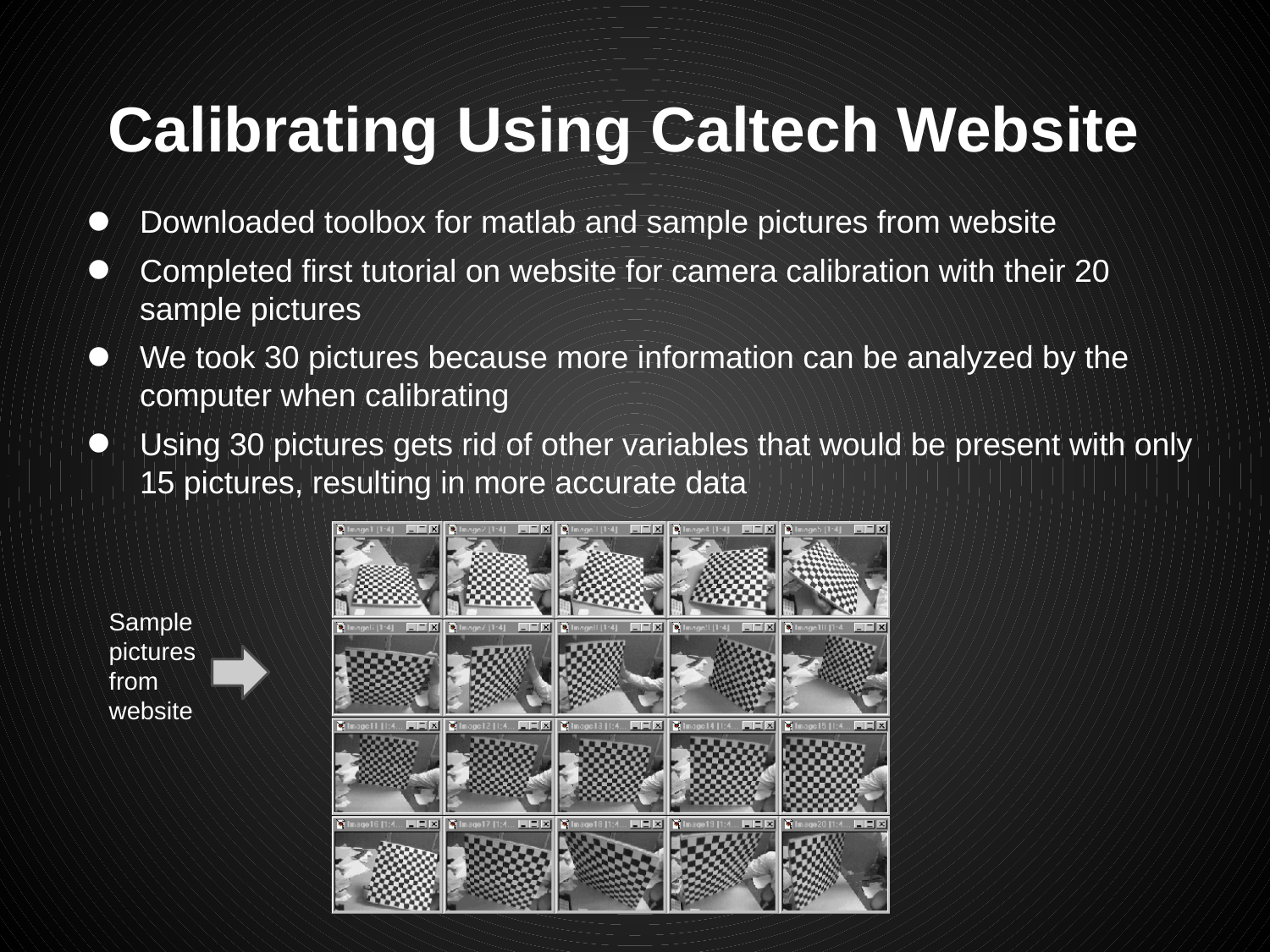

# Calibrating Using Caltech Website
Downloaded toolbox for matlab and sample pictures from website
Completed first tutorial on website for camera calibration with their 20 sample pictures
We took 30 pictures because more information can be analyzed by the computer when calibrating
Using 30 pictures gets rid of other variables that would be present with only 15 pictures, resulting in more accurate data

Sample pictures from website